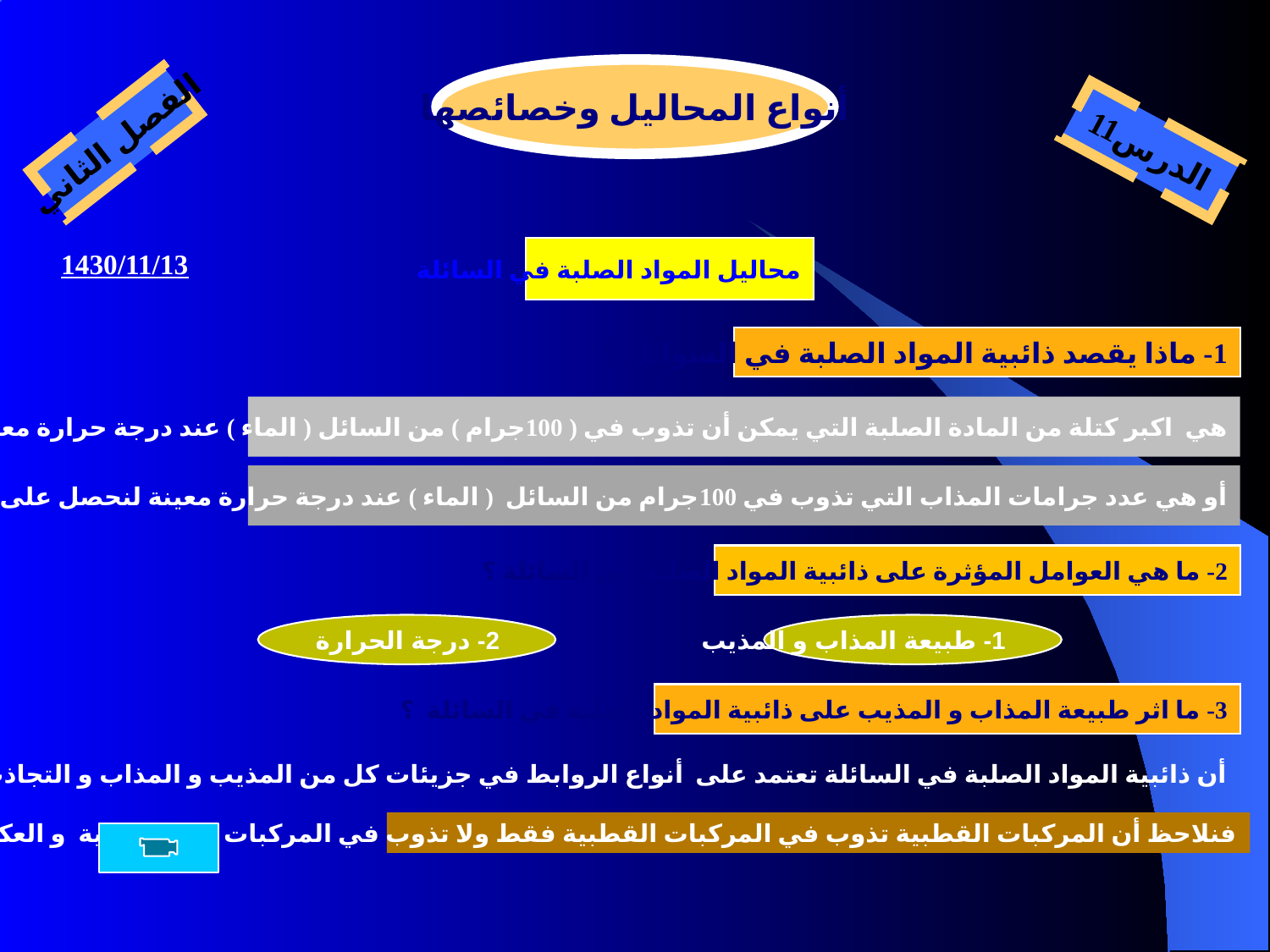

أنواع المحاليل وخصائصها
الفصل الثاني
الدرس11
محاليل المواد الصلبة في السائلة
1430/11/13
1- ماذا يقصد ذائبية المواد الصلبة في السوائل ؟
هي  اكبر كتلة من المادة الصلبة التي يمكن أن تذوب في ( 100جرام ) من السائل ( الماء ) عند درجة حرارة معينة  .
أو هي عدد جرامات المذاب التي تذوب في 100جرام من السائل  ( الماء ) عند درجة حرارة معينة لنحصل على محلول مشبع .
2- ما هي العوامل المؤثرة على ذائبية المواد الصلبة في السائلة ؟
2- درجة الحرارة
1- طبيعة المذاب و المذيب
3- ما اثر طبيعة المذاب و المذيب على ذائبية المواد الصلبة في السائلة  ؟
أن ذائبية المواد الصلبة في السائلة تعتمد على  أنواع الروابط في جزيئات كل من المذيب و المذاب و التجاذب الذي ينشأ بينهما .
فنلاحظ أن المركبات القطبية تذوب في المركبات القطبية فقط ولا تذوب في المركبات الغير قطبية  و العكس  .